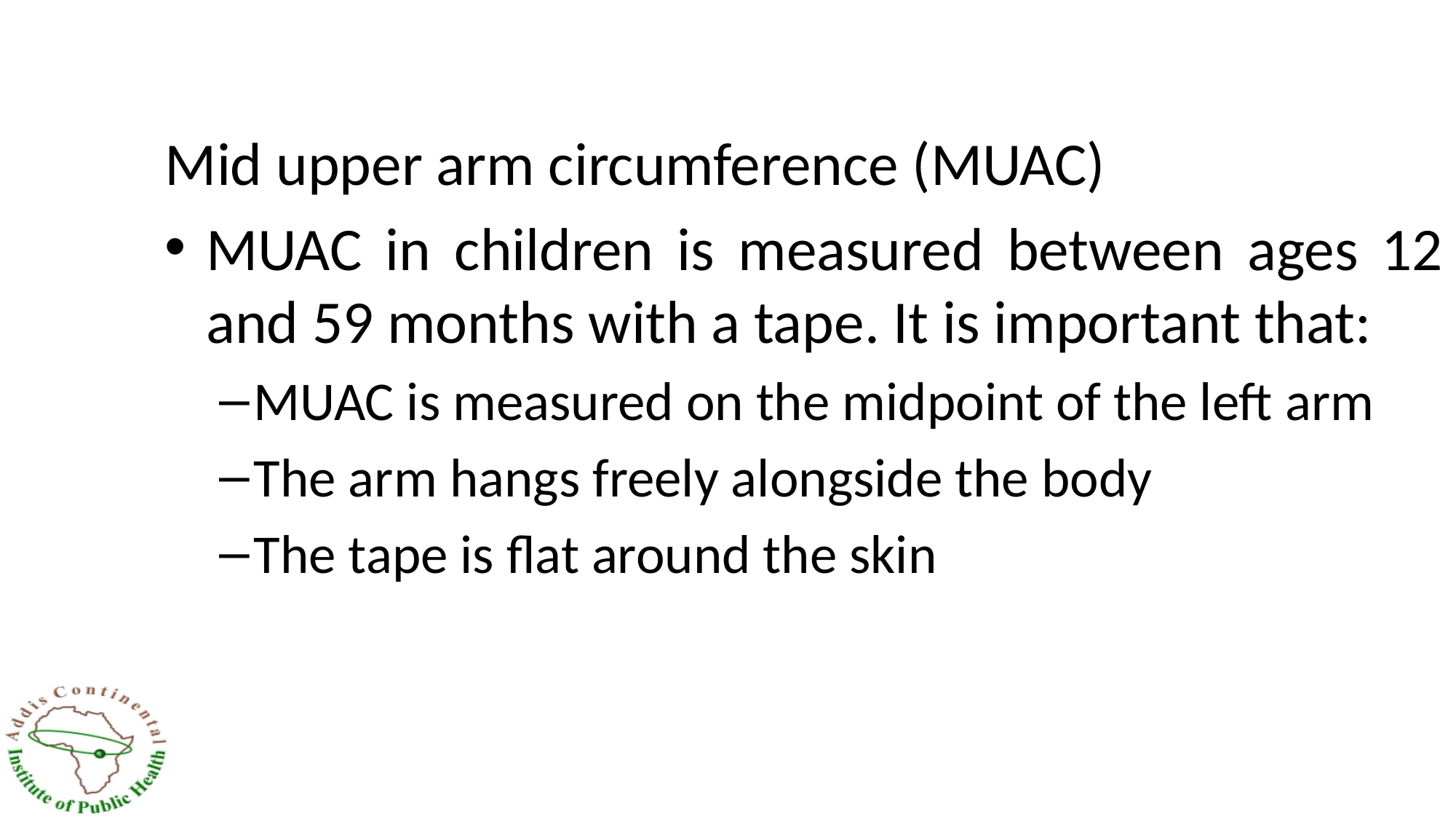

Mid upper arm circumference (MUAC)
MUAC in children is measured between ages 12 and 59 months with a tape. It is important that:
MUAC is measured on the midpoint of the left arm
The arm hangs freely alongside the body
The tape is flat around the skin